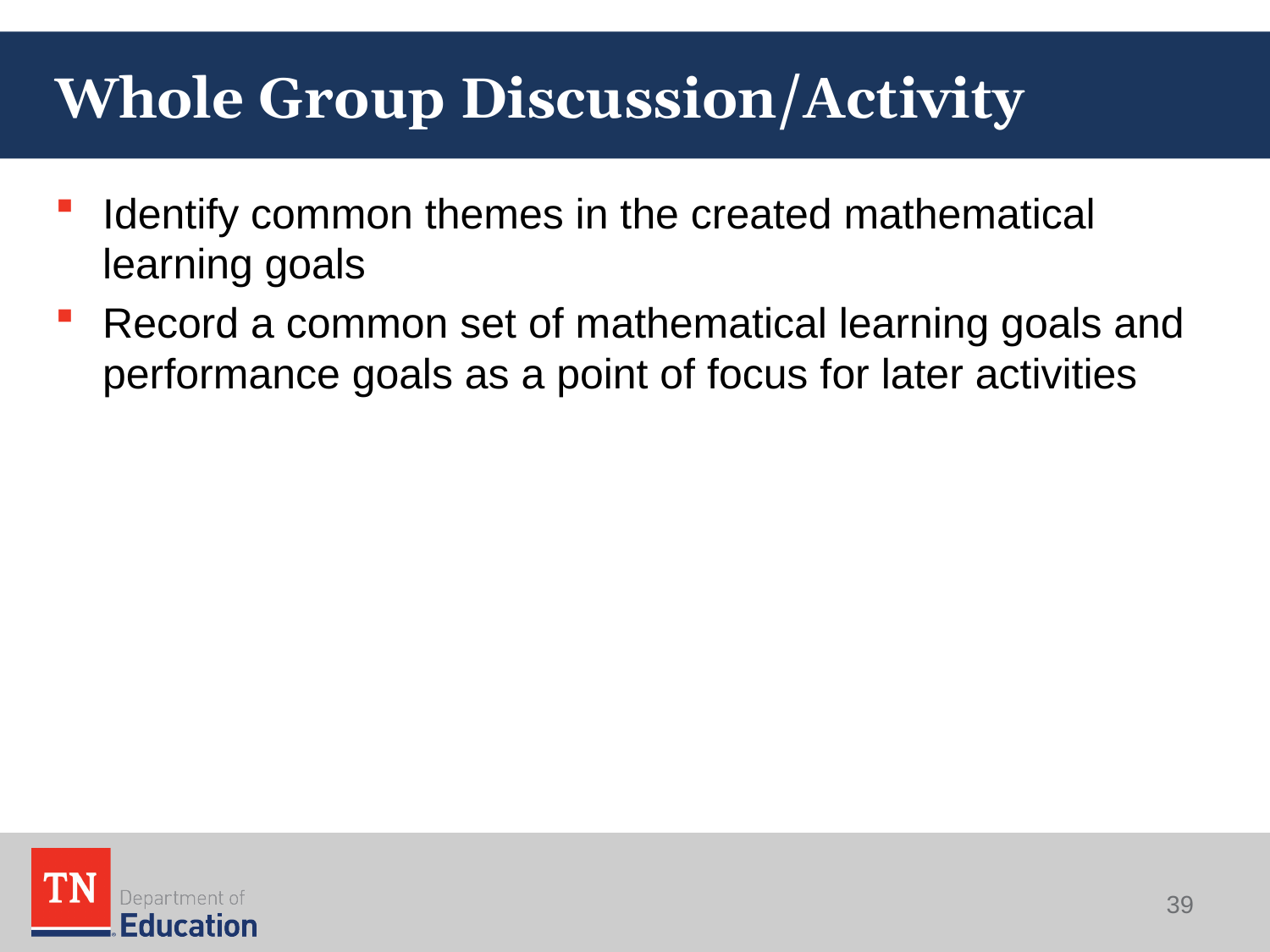

# Whole Group Discussion/Activity
Identify common themes in the created mathematical learning goals
Record a common set of mathematical learning goals and performance goals as a point of focus for later activities

39